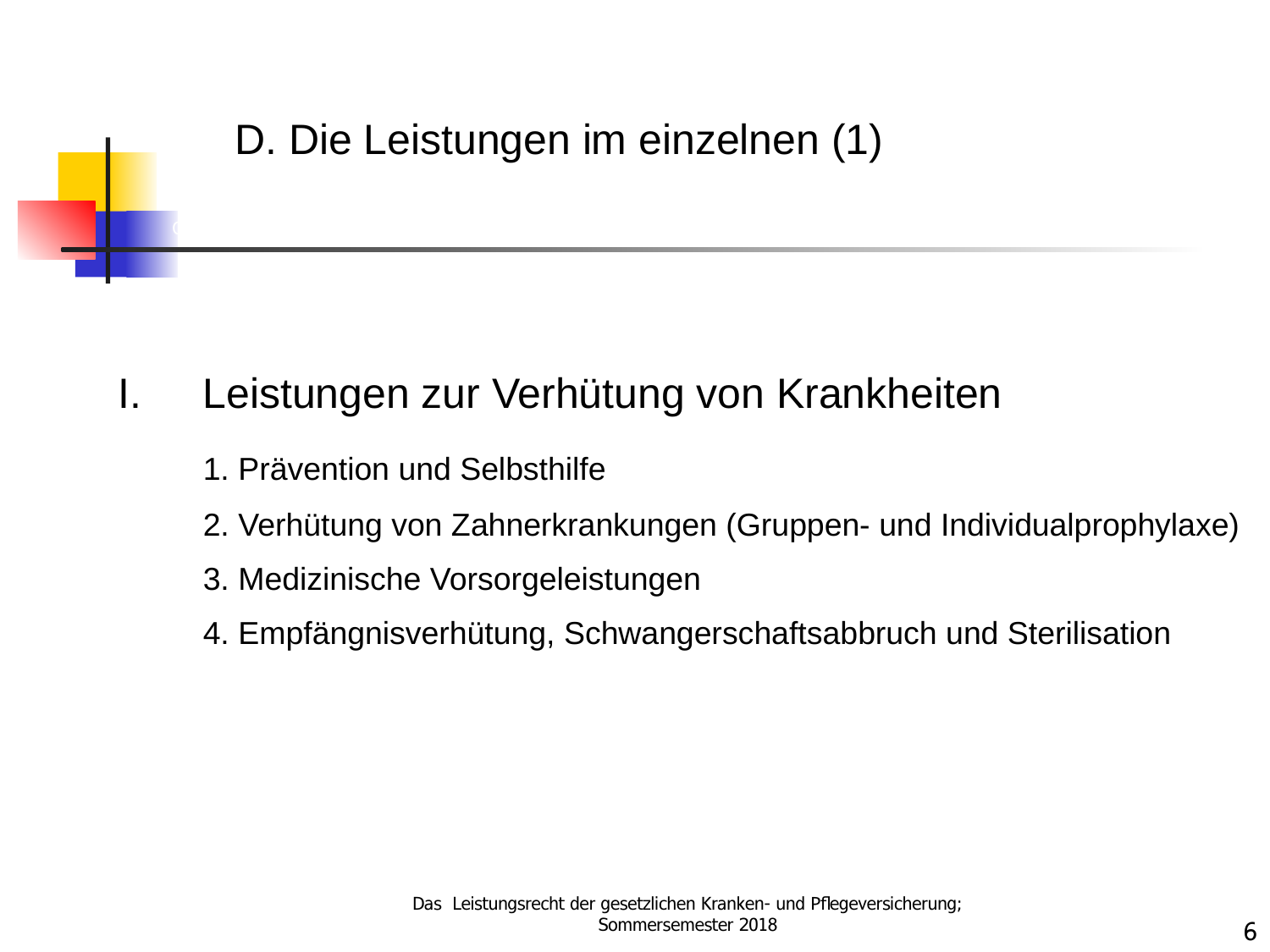

Gliederung Leistungen 1
D. Die Leistungen im einzelnen (1)
Leistungen zur Verhütung von Krankheiten
	1. Prävention und Selbsthilfe
	2. Verhütung von Zahnerkrankungen (Gruppen- und Individualprophylaxe)
	3. Medizinische Vorsorgeleistungen
	4. Empfängnisverhütung, Schwangerschaftsabbruch und Sterilisation
Das  Leistungsrecht der gesetzlichen Kranken- und Pflegeversicherung; Sommersemester 2018
6